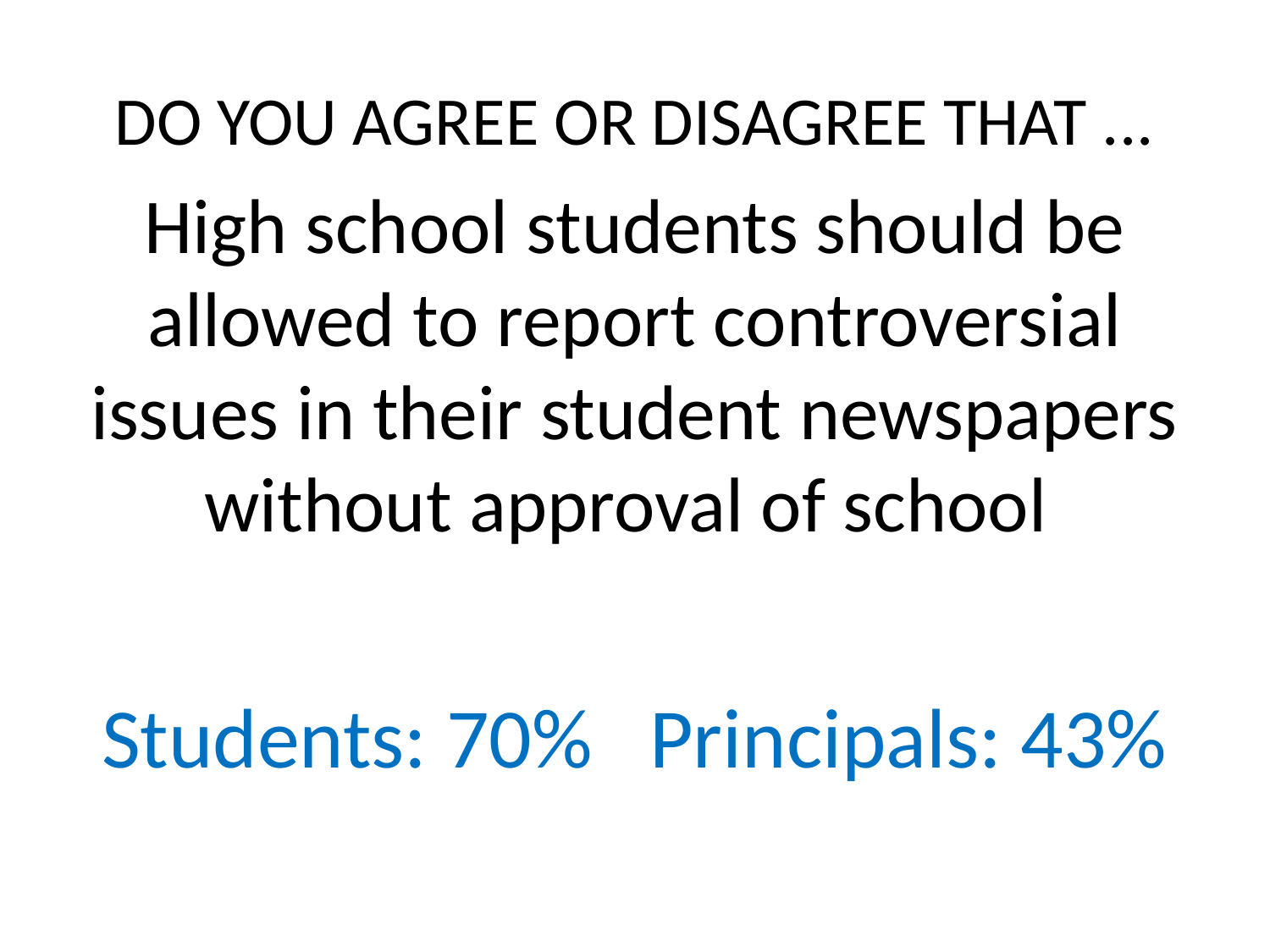

# DO YOU AGREE OR DISAGREE THAT ...
High school students should be allowed to report controversial issues in their student newspapers without approval of school

Students: 70%   Principals: 43%